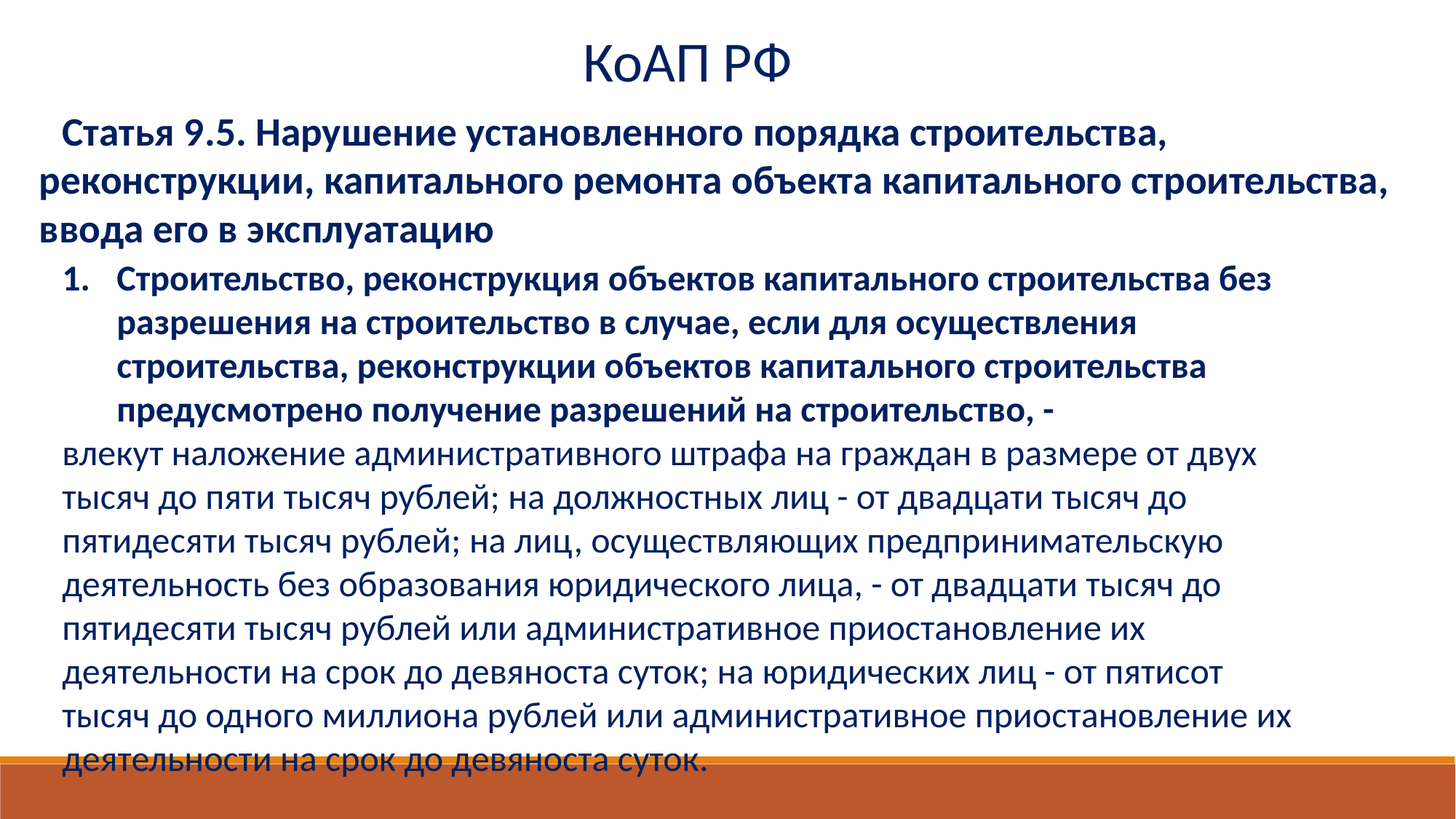

КоАП РФ
Статья 9.5. Нарушение установленного порядка строительства, реконструкции, капитального ремонта объекта капитального строительства, ввода его в эксплуатацию
Строительство, реконструкция объектов капитального строительства без разрешения на строительство в случае, если для осуществления строительства, реконструкции объектов капитального строительства предусмотрено получение разрешений на строительство, -
влекут наложение административного штрафа на граждан в размере от двух тысяч до пяти тысяч рублей; на должностных лиц - от двадцати тысяч до пятидесяти тысяч рублей; на лиц, осуществляющих предпринимательскую деятельность без образования юридического лица, - от двадцати тысяч до пятидесяти тысяч рублей или административное приостановление их деятельности на срок до девяноста суток; на юридических лиц - от пятисот тысяч до одного миллиона рублей или административное приостановление их деятельности на срок до девяноста суток.